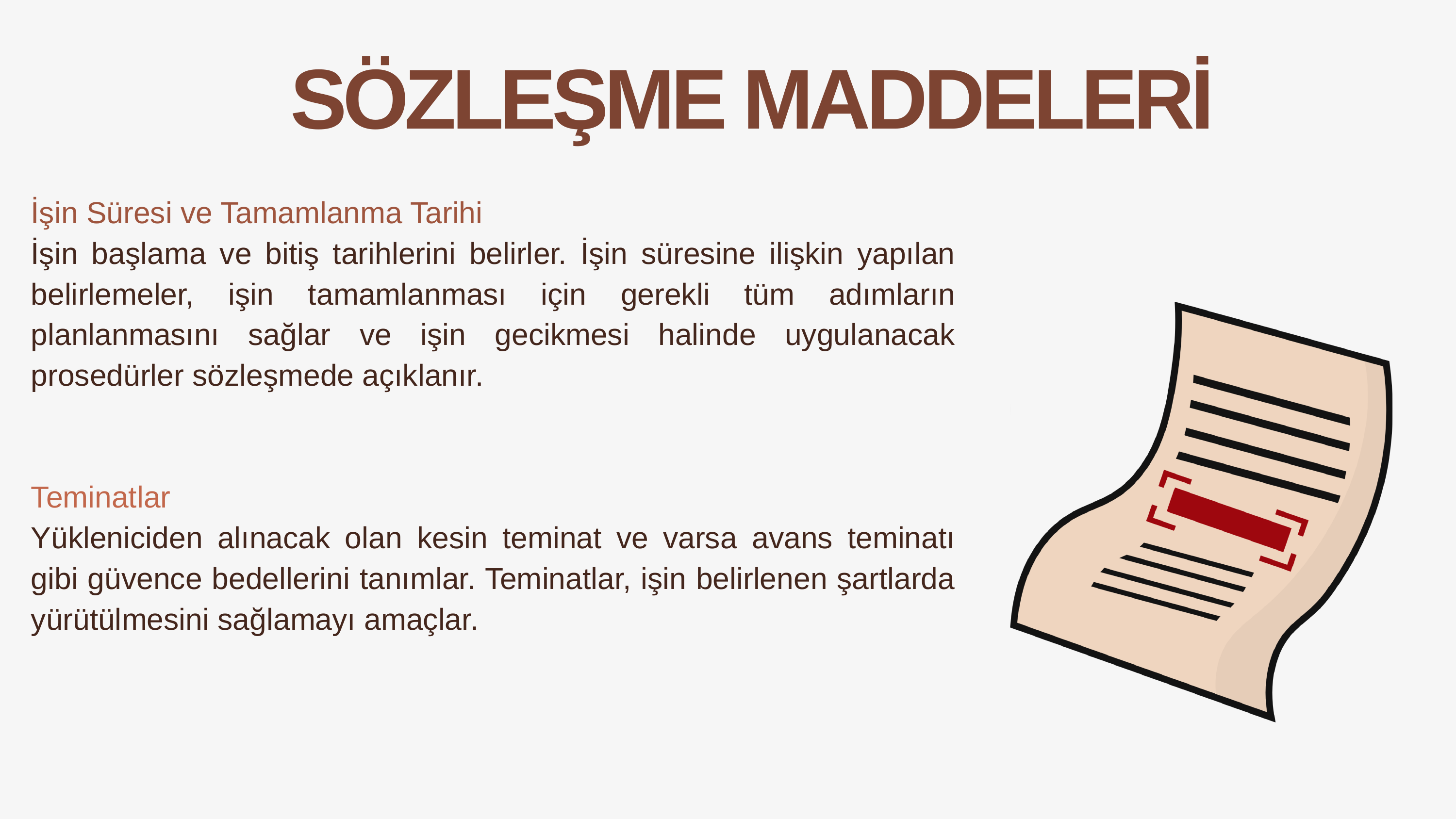

SÖZLEŞME MADDELERİ
İşin Süresi ve Tamamlanma Tarihi
İşin başlama ve bitiş tarihlerini belirler. İşin süresine ilişkin yapılan belirlemeler, işin tamamlanması için gerekli tüm adımların planlanmasını sağlar ve işin gecikmesi halinde uygulanacak prosedürler sözleşmede açıklanır.

Teminatlar
Yükleniciden alınacak olan kesin teminat ve varsa avans teminatı gibi güvence bedellerini tanımlar. Teminatlar, işin belirlenen şartlarda yürütülmesini sağlamayı amaçlar.